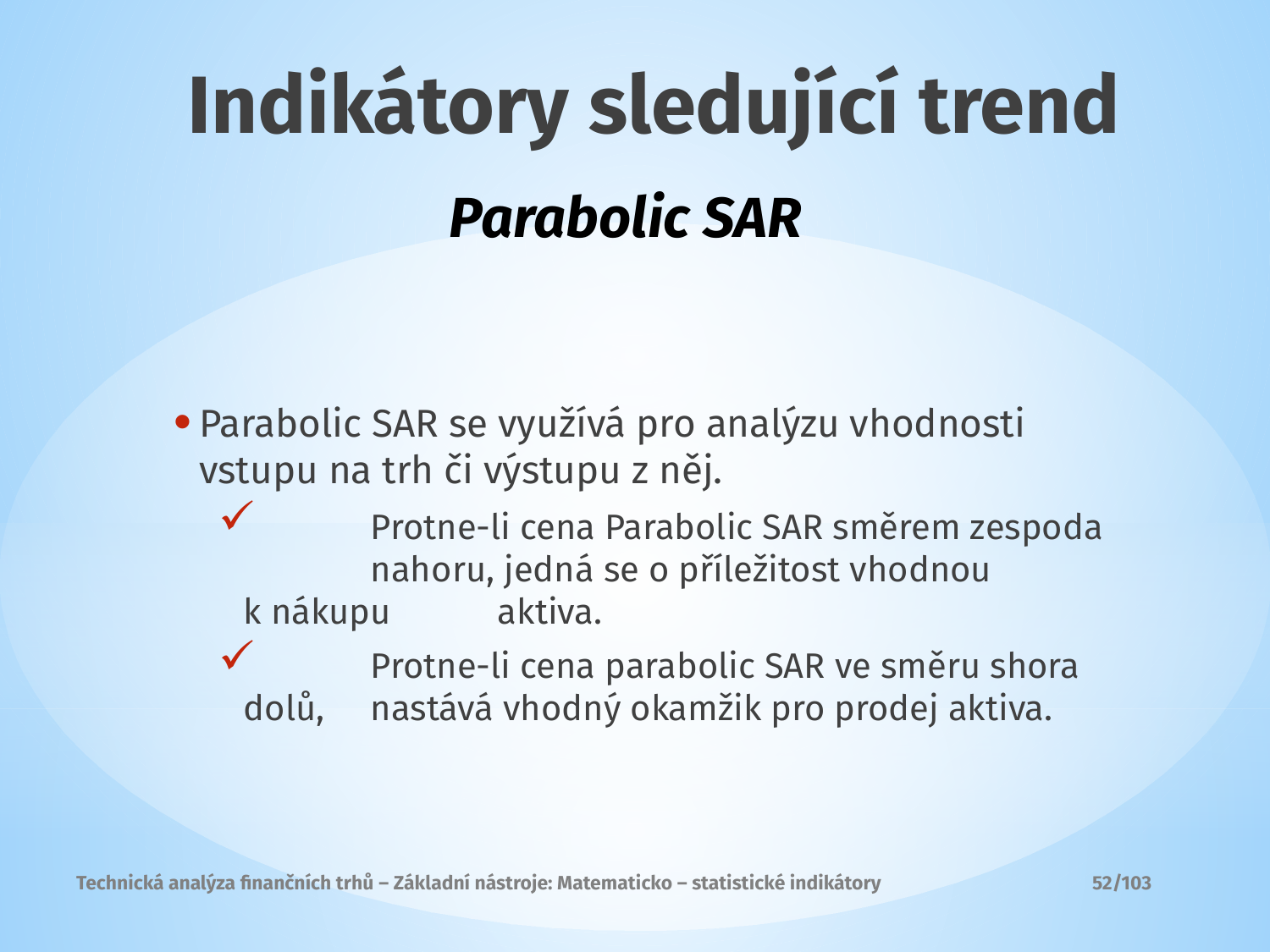

Indikátory sledující trend
Parabolic SAR
Parabolic SAR se využívá pro analýzu vhodnosti vstupu na trh či výstupu z něj.
	Protne-li cena Parabolic SAR směrem zespoda 	nahoru, jedná se o příležitost vhodnou k nákupu 	aktiva.
	Protne-li cena parabolic SAR ve směru shora dolů, 	nastává vhodný okamžik pro prodej aktiva.
Technická analýza finančních trhů – Základní nástroje: Matematicko – statistické indikátory		52/103